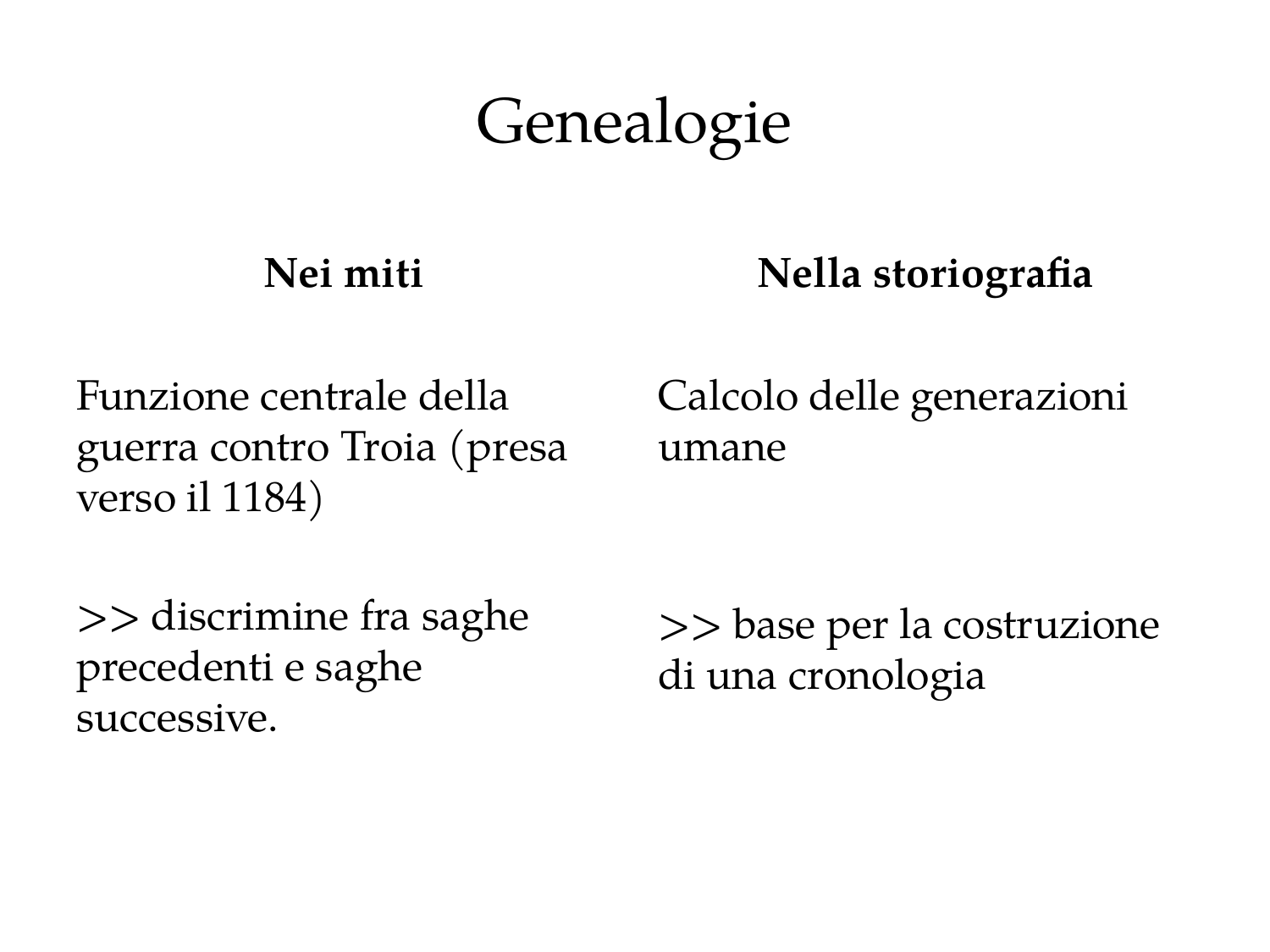

# Genealogie
Nei miti
Nella storiografia

Funzione centrale della guerra contro Troia (presa verso il 1184)

>> discrimine fra saghe precedenti e saghe successive.

Calcolo delle generazioni umane

>> base per la costruzione di una cronologia